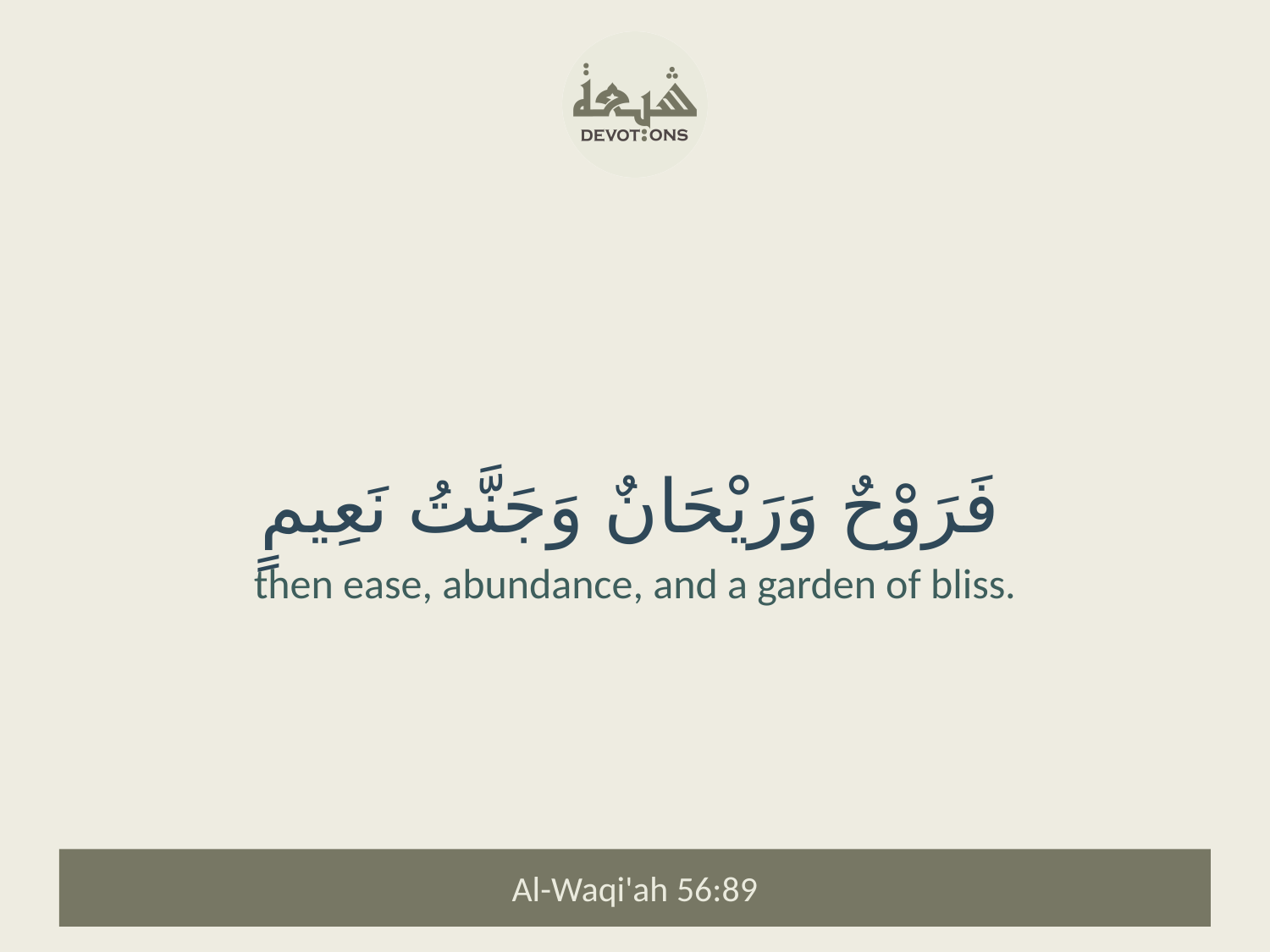

فَرَوْحٌ وَرَيْحَانٌ وَجَنَّتُ نَعِيمٍ
then ease, abundance, and a garden of bliss.
Al-Waqi'ah 56:89